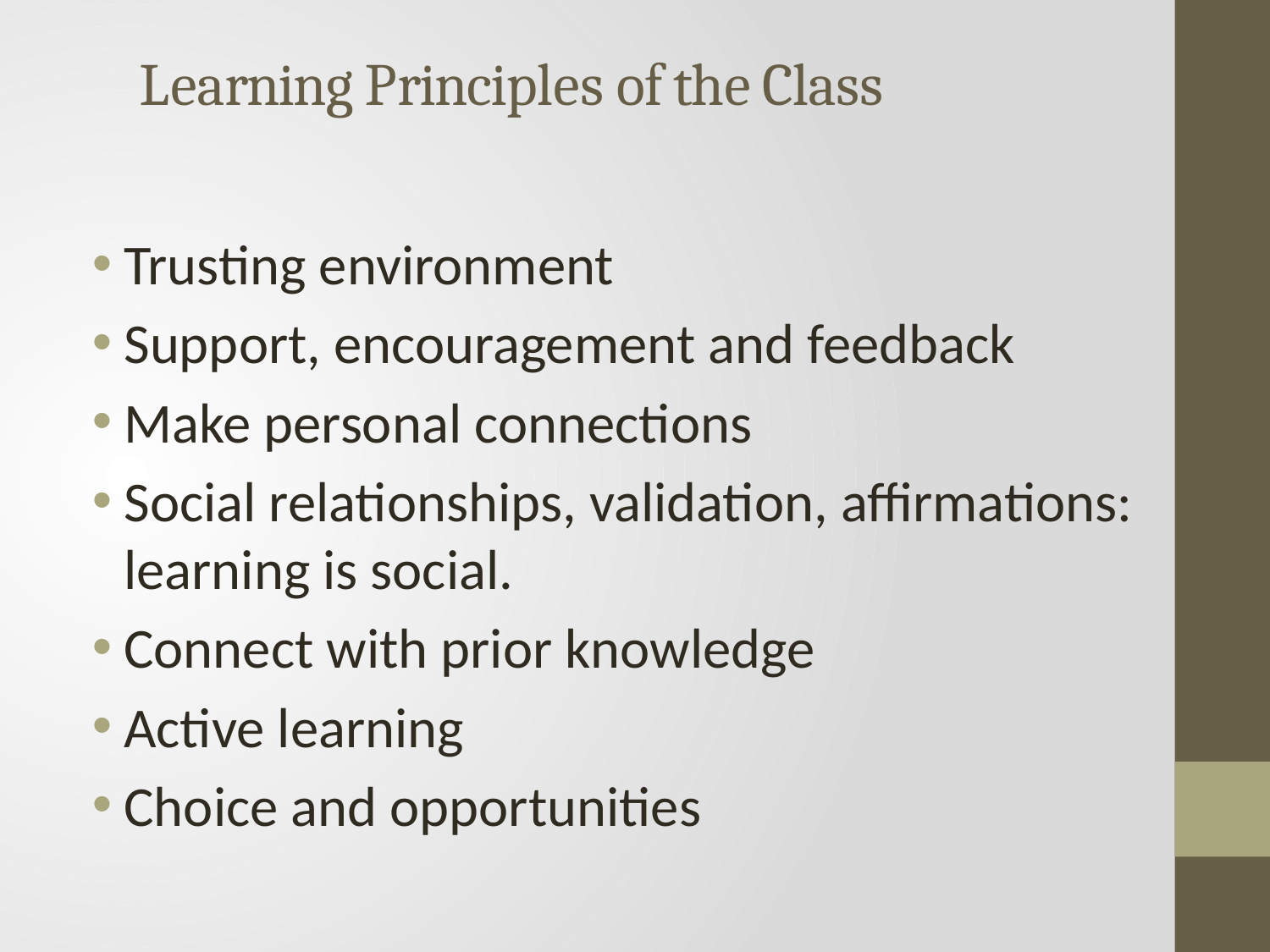

# Learning Principles of the Class
Trusting environment
Support, encouragement and feedback
Make personal connections
Social relationships, validation, affirmations: learning is social.
Connect with prior knowledge
Active learning
Choice and opportunities